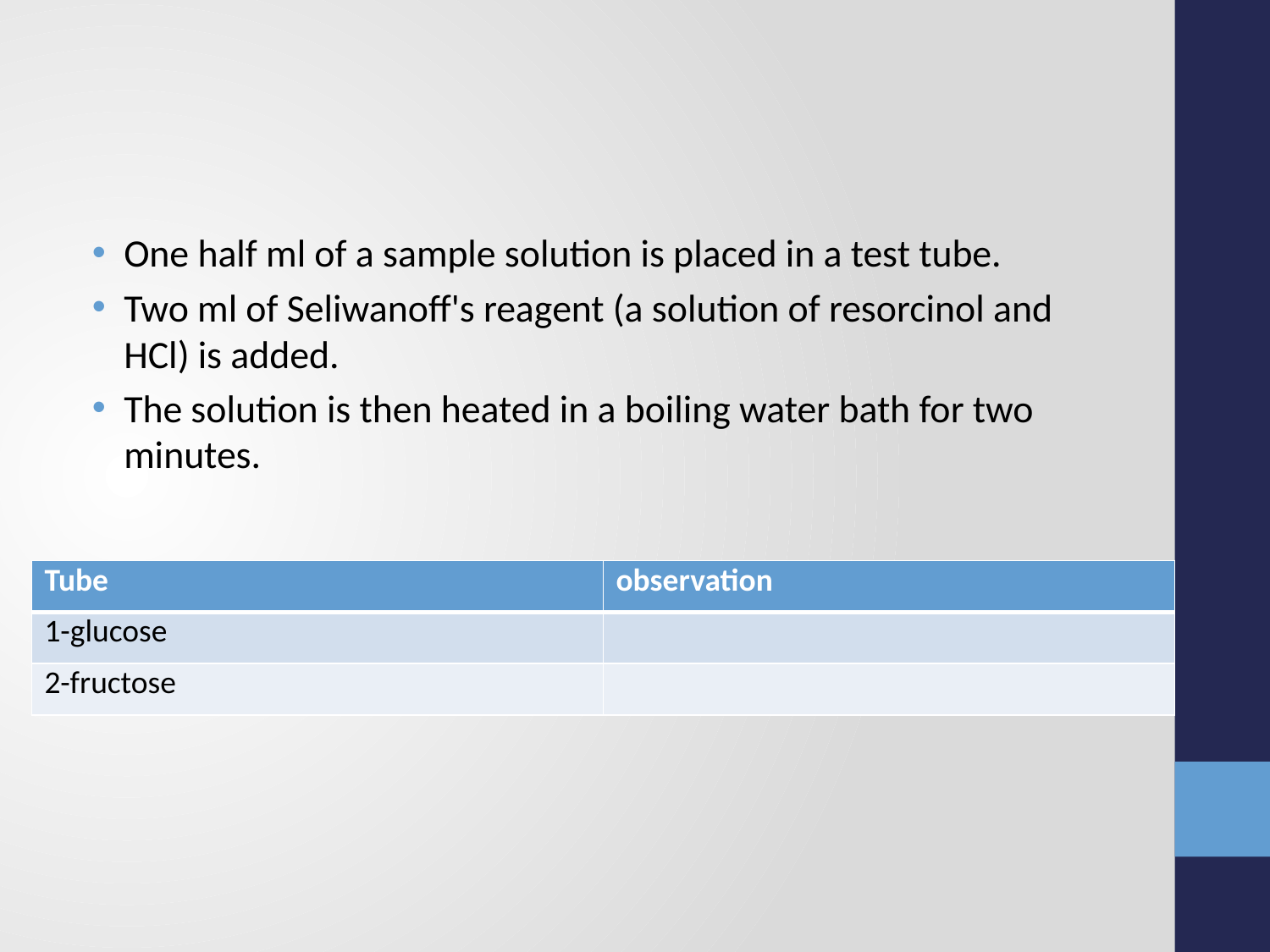

#
One half ml of a sample solution is placed in a test tube.
Two ml of Seliwanoff's reagent (a solution of resorcinol and HCl) is added.
The solution is then heated in a boiling water bath for two minutes.
| Tube | observation |
| --- | --- |
| 1-glucose |  |
| 2-fructose |  |